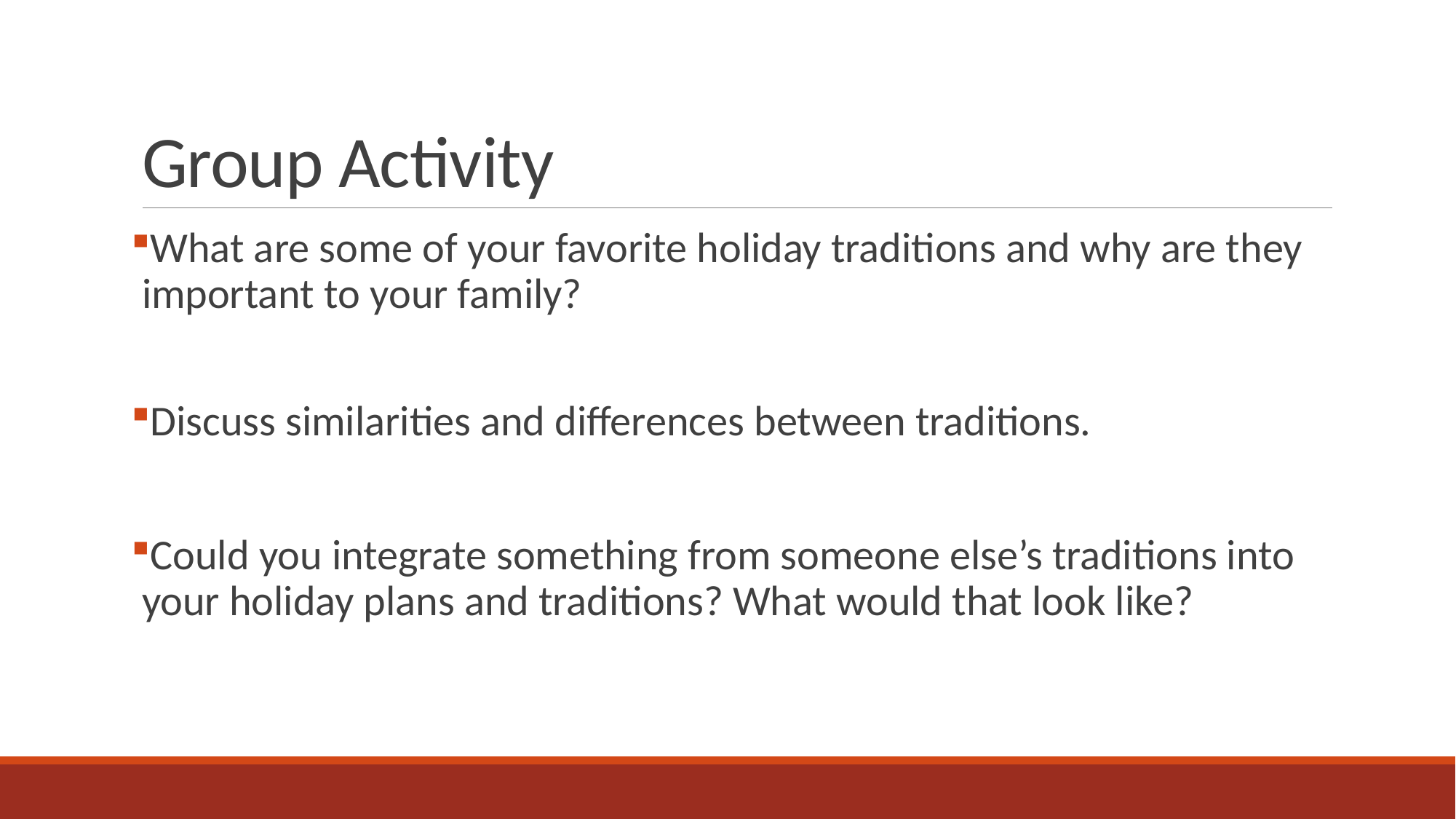

# Group Activity
What are some of your favorite holiday traditions and why are they important to your family?

Discuss similarities and differences between traditions.

Could you integrate something from someone else’s traditions into your holiday plans and traditions? What would that look like?